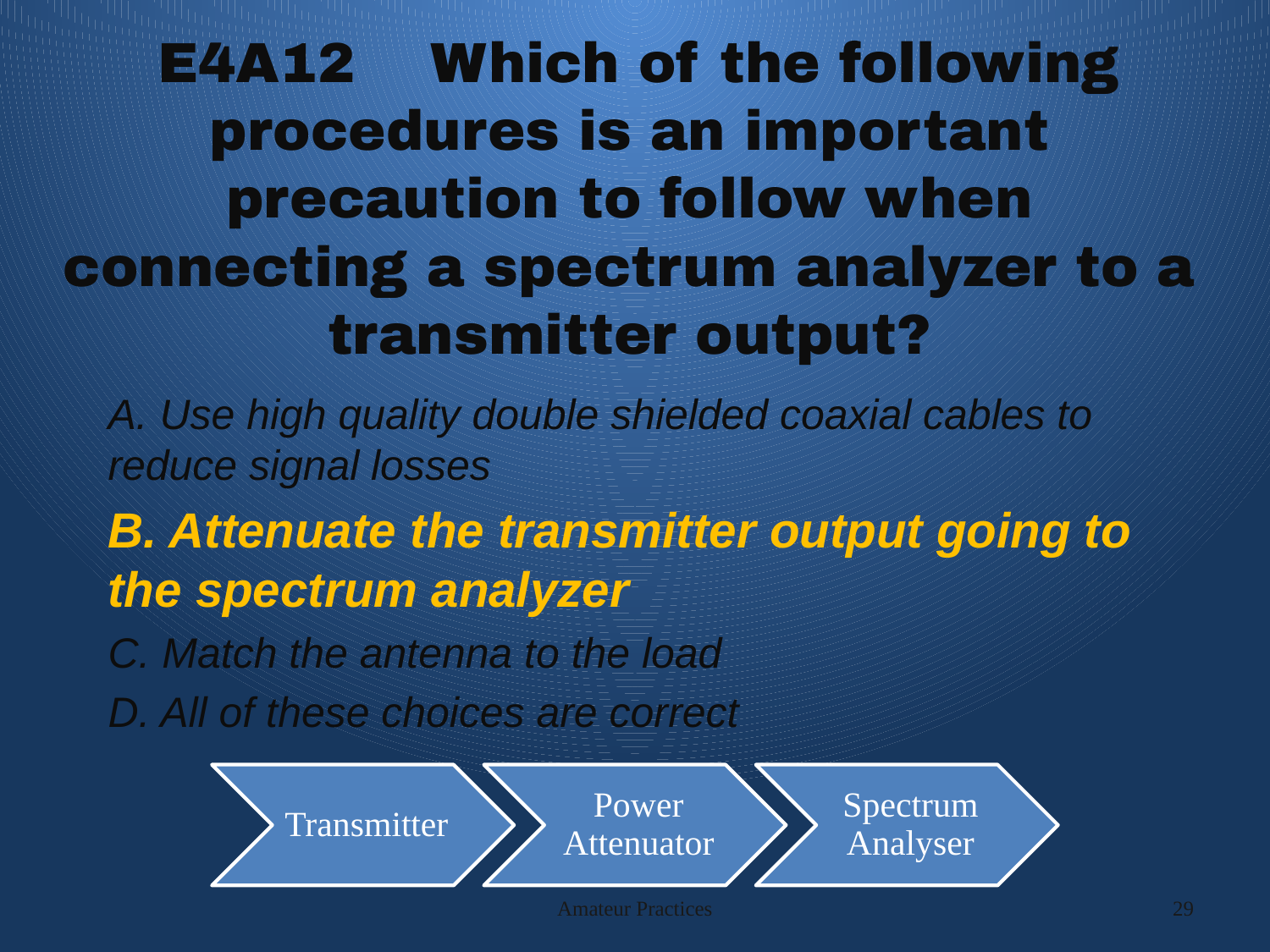

# E4A12    Which of the following procedures is an important precaution to follow when connecting a spectrum analyzer to a transmitter output?
A. Use high quality double shielded coaxial cables to reduce signal losses
B. Attenuate the transmitter output going to the spectrum analyzer
C. Match the antenna to the load
D. All of these choices are correct
Transmitter
Power Attenuator
Spectrum Analyser
Amateur Practices
29